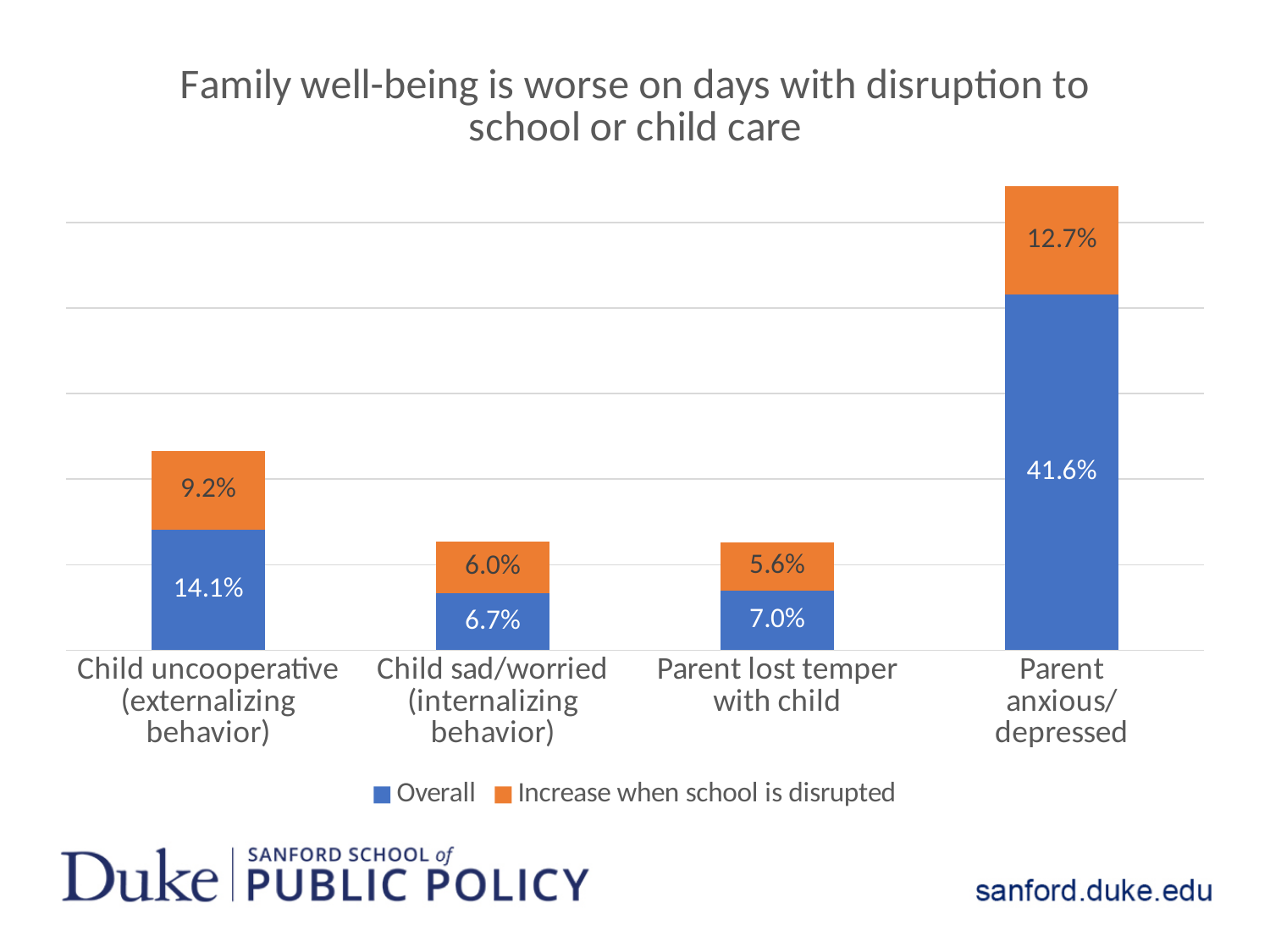

### Chart: Family well-being is worse on days with disruption to school or child care

| Category | Overall | Increase when school is disrupted |
|---|---|---|
| Child uncooperative (externalizing behavior) | 0.141 | 0.092 |
| Child sad/worried (internalizing behavior) | 0.067 | 0.06 |
| Parent lost temper with child | 0.07 | 0.056 |
| Parent anxious/depressed | 0.416 | 0.127 |